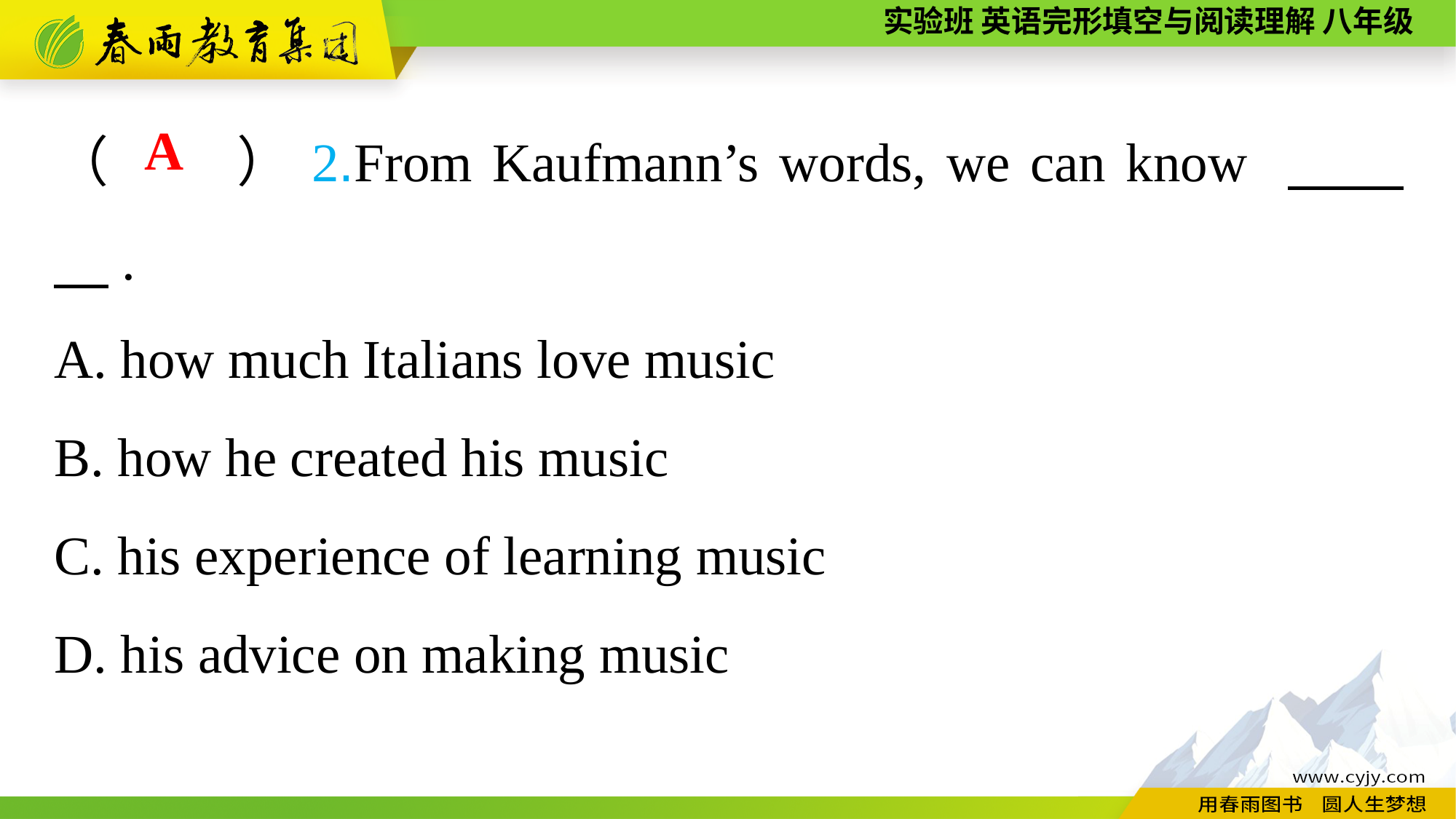

（　　）2.From Kaufmann’s words, we can know 　　　.
A. how much Italians love music
B. how he created his music
C. his experience of learning music
D. his advice on making music
A